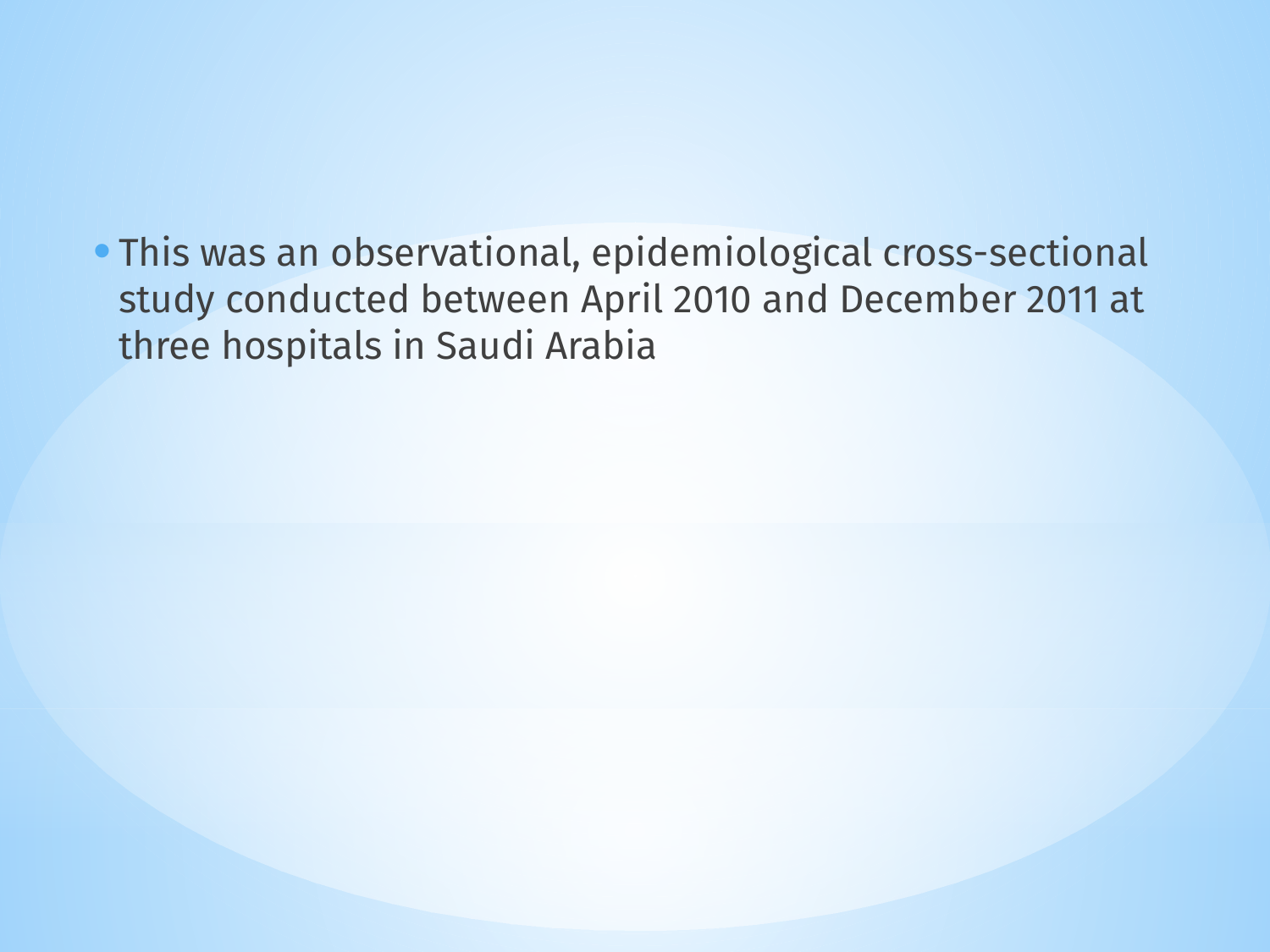

This was an observational, epidemiological cross-sectional study conducted between April 2010 and December 2011 at three hospitals in Saudi Arabia

#